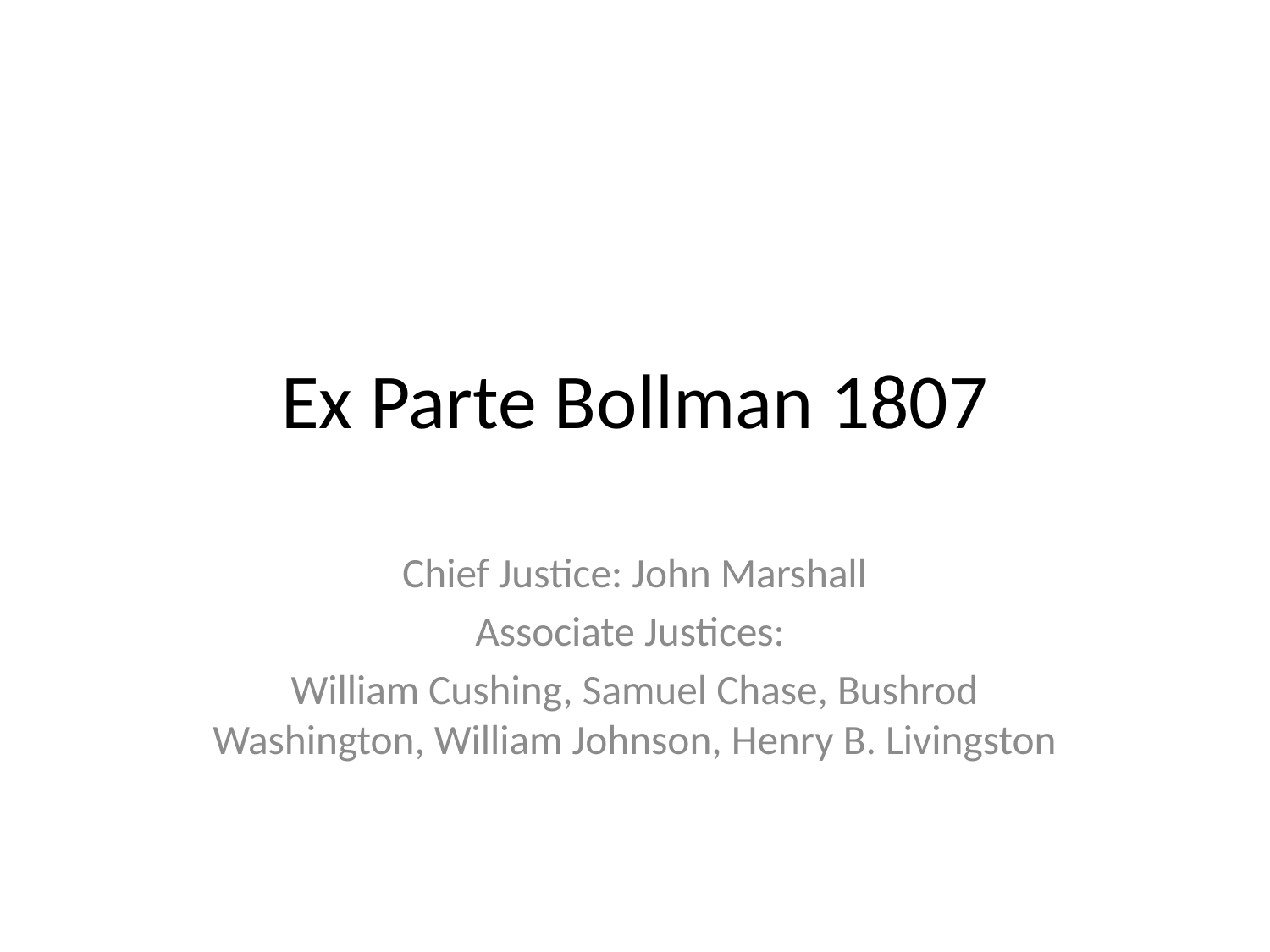

# Ex Parte Bollman 1807
Chief Justice: John Marshall
Associate Justices:
William Cushing, Samuel Chase, Bushrod Washington, William Johnson, Henry B. Livingston